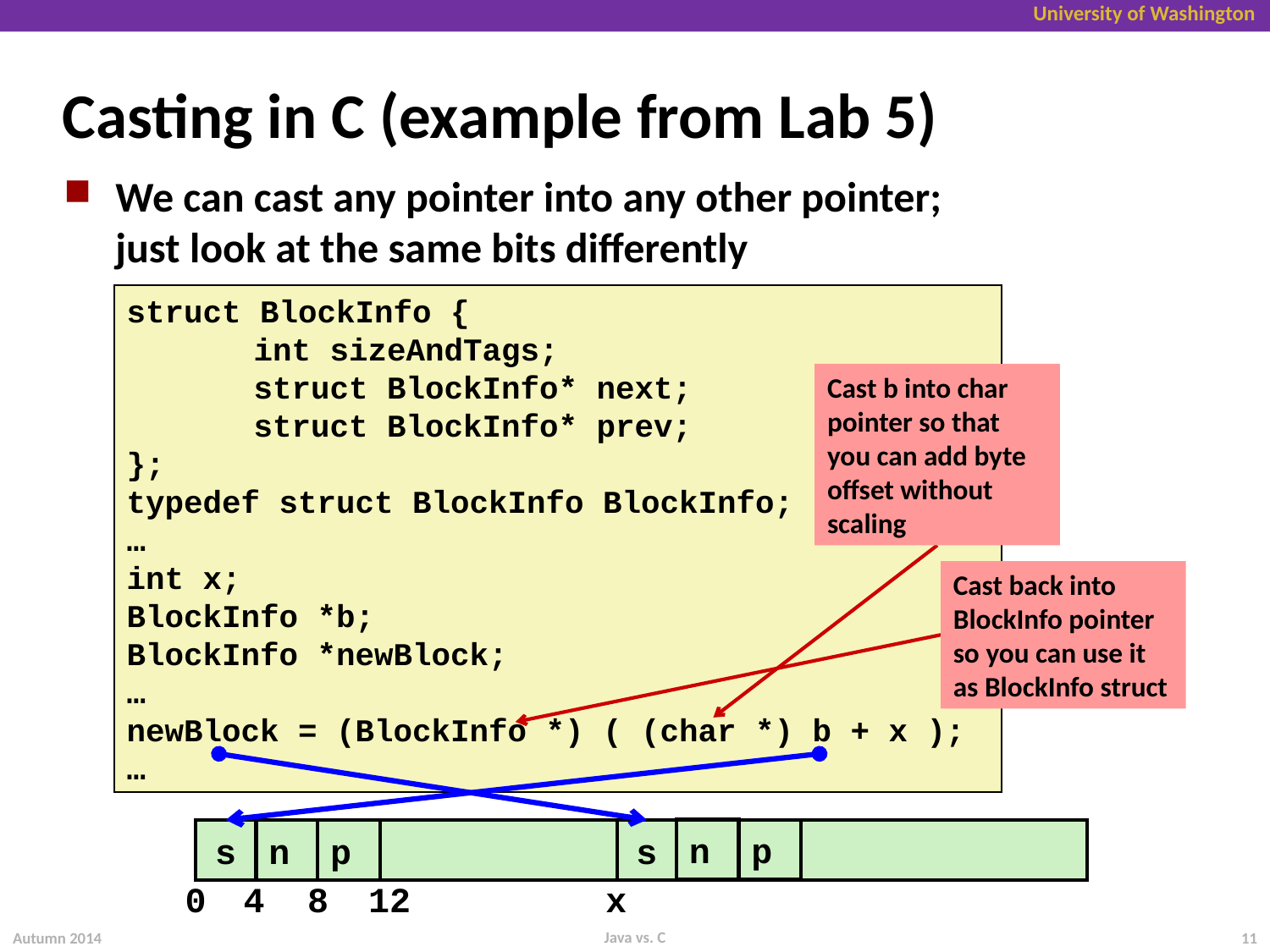

# Casting in C (example from Lab 5)
We can cast any pointer into any other pointer;
just look at the same bits differently

struct BlockInfo {
	int sizeAndTags;
	struct BlockInfo* next;
	struct BlockInfo* prev;
};
typedef struct BlockInfo BlockInfo;
…
int x;
BlockInfo *b;
BlockInfo *newBlock;
…
newBlock = (BlockInfo *) ( (char *) b + x );
…
Cast b into char pointer so that you can add byte offset without scaling
Cast back into BlockInfo pointer so you can use it as BlockInfo struct
n
p
s
p
s
n
0
4
8
12
x
Java vs. C
Autumn 2014
11